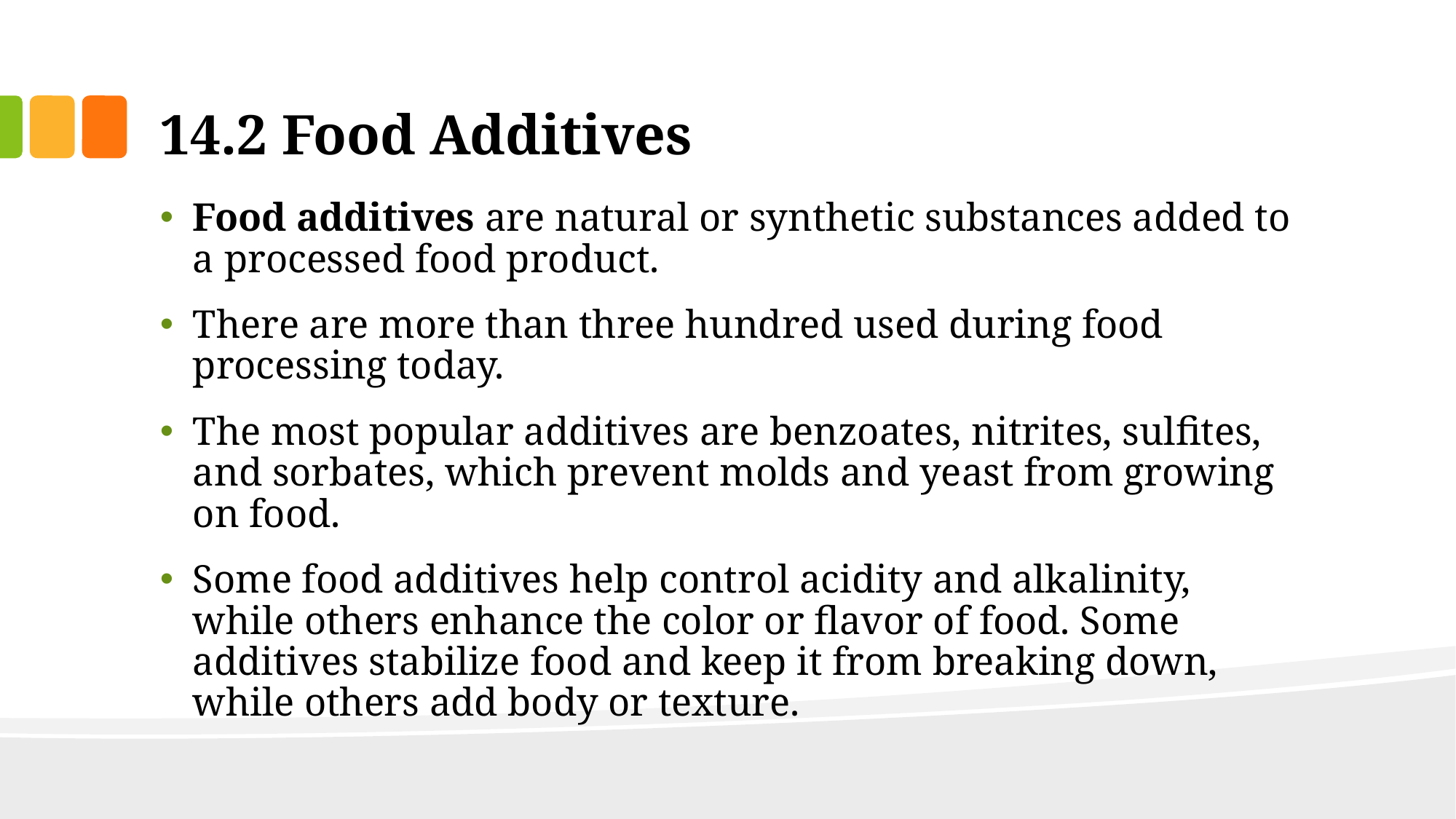

# 14.2 Food Additives
Food additives are natural or synthetic substances added to a processed food product.
There are more than three hundred used during food processing today.
The most popular additives are benzoates, nitrites, sulfites, and sorbates, which prevent molds and yeast from growing on food.
Some food additives help control acidity and alkalinity, while others enhance the color or flavor of food. Some additives stabilize food and keep it from breaking down, while others add body or texture.